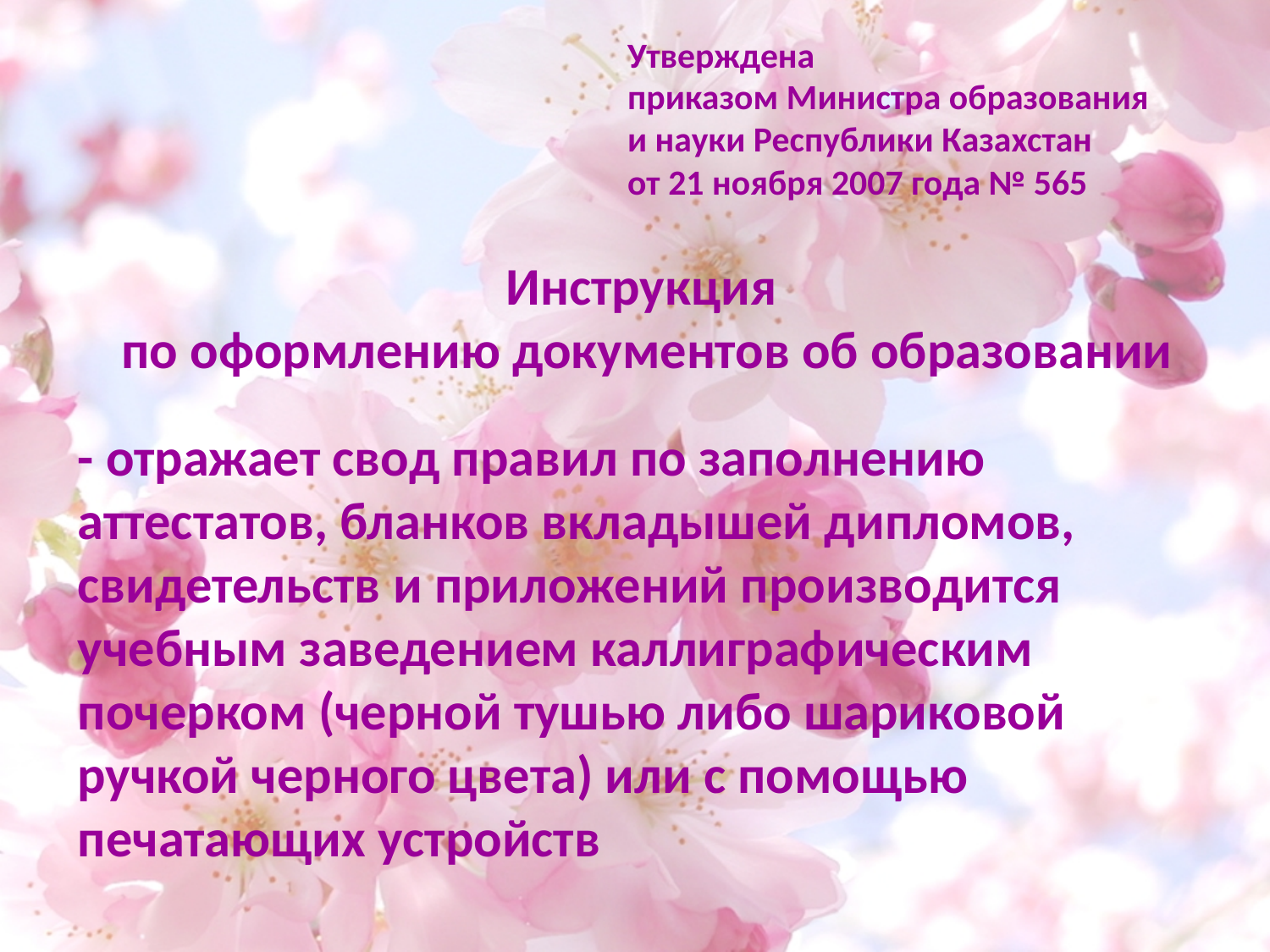

Утверждена
приказом Министра образования
и науки Республики Казахстан
от 21 ноября 2007 года № 565
Инструкция
по оформлению документов об образовании
# - отражает свод правил по заполнению аттестатов, бланков вкладышей дипломов, свидетельств и приложений производится учебным заведением каллиграфическим почерком (черной тушью либо шариковой ручкой черного цвета) или с помощью печатающих устройств